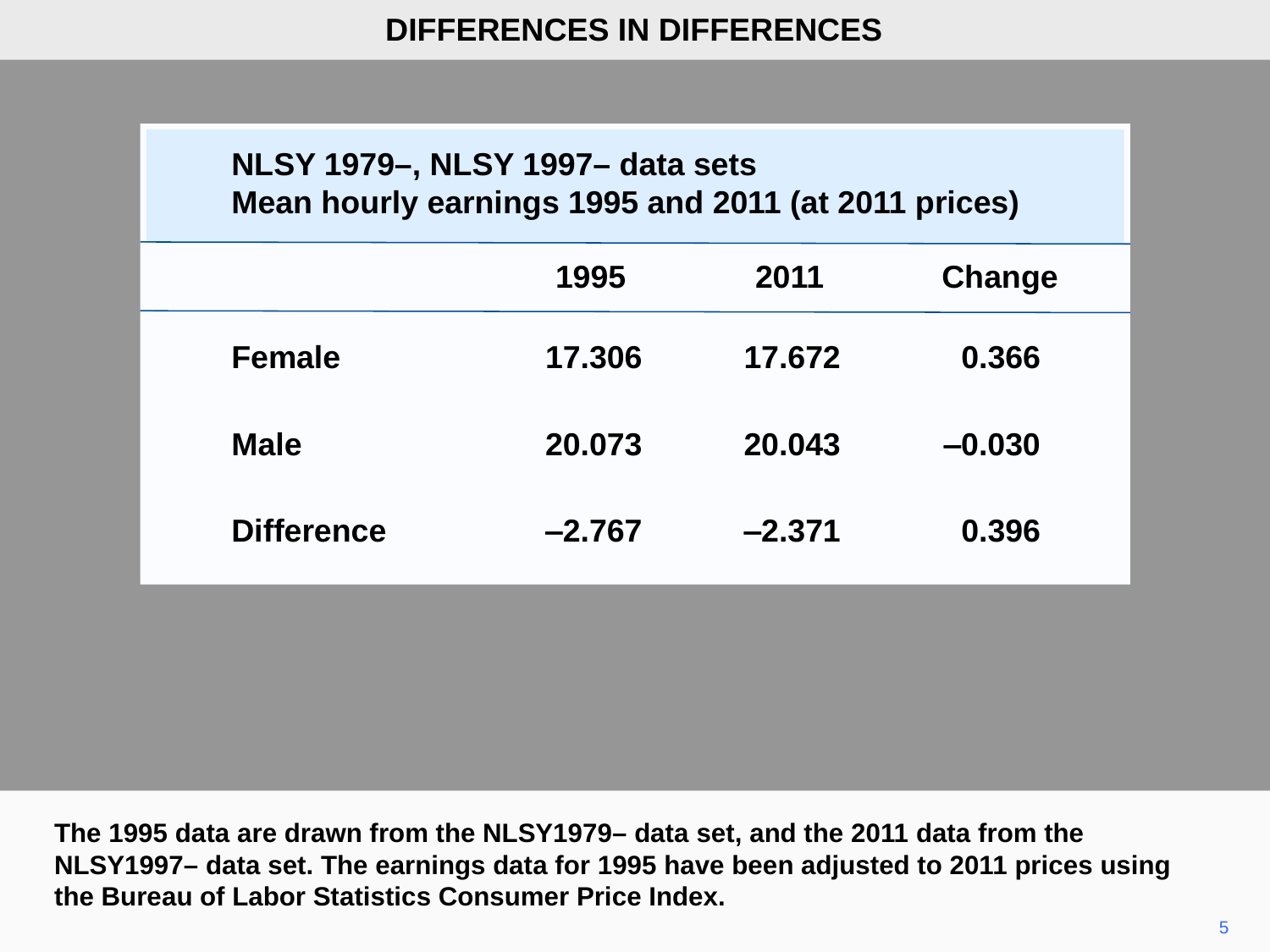

DIFFERENCES IN DIFFERENCES

NLSY 1979–, NLSY 1997– data sets
Mean hourly earnings 1995 and 2011 (at 2011 prices)
	1995	2011	Change
Female	17.306	17.672	0.366

Male	20.073	20.043	‒0.030

Difference	‒2.767	‒2.371	0.396

The 1995 data are drawn from the NLSY1979– data set, and the 2011 data from the NLSY1997– data set. The earnings data for 1995 have been adjusted to 2011 prices using the Bureau of Labor Statistics Consumer Price Index.
5